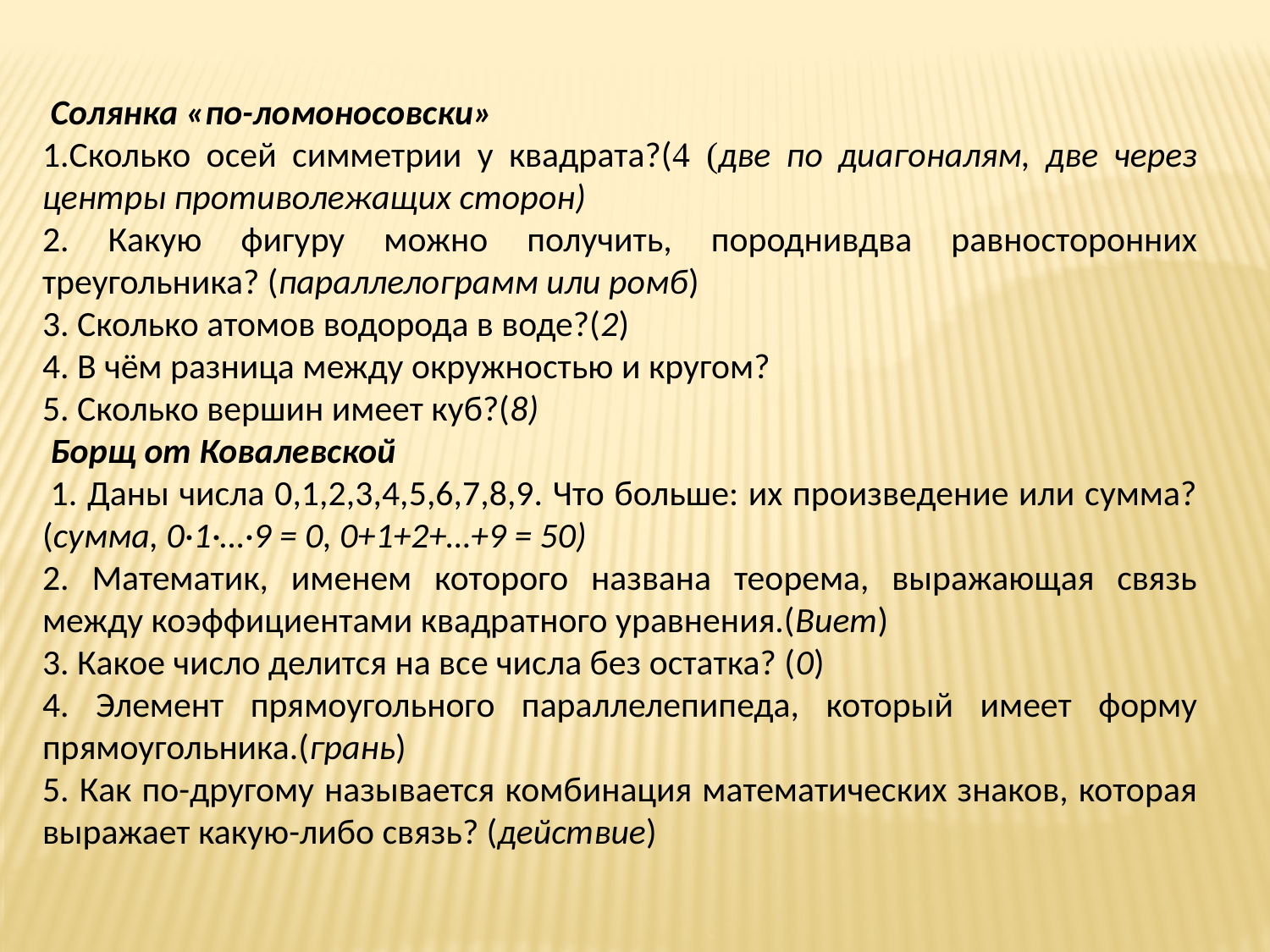

Солянка «по-ломоносовски»
1.Сколько осей симметрии у квадрата?(4 (две по диагоналям, две через центры противолежащих сторон)
2. Какую фигуру можно получить, породнивдва равносторонних треугольника? (параллелограмм или ромб)
3. Сколько атомов водорода в воде?(2)
4. В чём разница между окружностью и кругом?
5. Сколько вершин имеет куб?(8)
 Борщ от Ковалевской
 1. Даны числа 0,1,2,3,4,5,6,7,8,9. Что больше: их произведение или сумма? (сумма, 0·1·…·9 = 0, 0+1+2+…+9 = 50)
2. Математик, именем которого названа теорема, выражающая связь между коэффициентами квадратного уравнения.(Виет)
3. Какое число делится на все числа без остатка? (0)
4. Элемент прямоугольного параллелепипеда, который имеет форму прямоугольника.(грань)
5. Как по-другому называется комбинация математических знаков, которая выражает какую-либо связь? (действие)